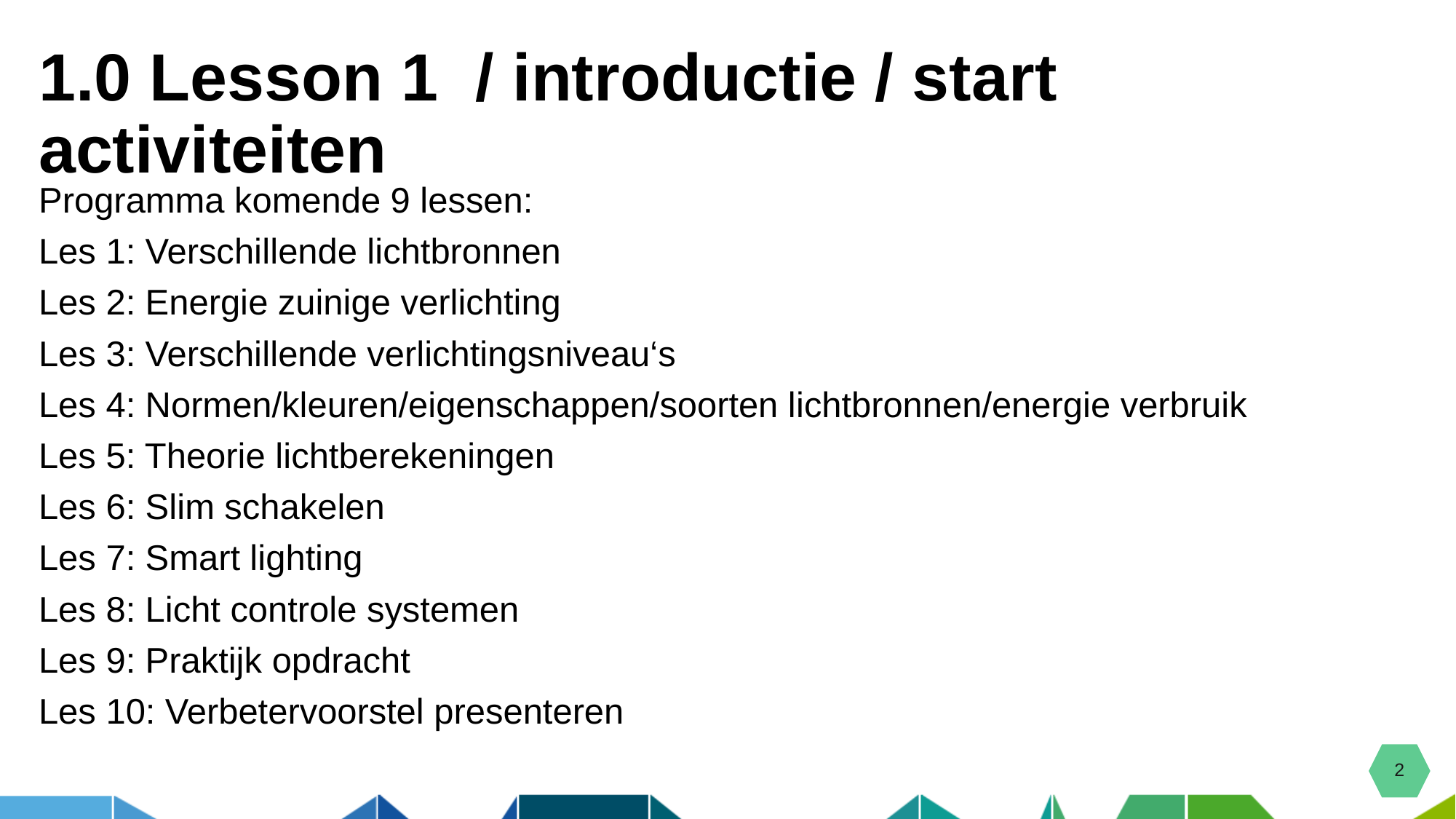

# 1.0 Lesson 1  / introductie / start activiteiten
Programma komende 9 lessen:
Les 1: Verschillende lichtbronnen
Les 2: Energie zuinige verlichting
Les 3: Verschillende verlichtingsniveau‘s
Les 4: Normen/kleuren/eigenschappen/soorten lichtbronnen/energie verbruik
Les 5: Theorie lichtberekeningen
Les 6: Slim schakelen
Les 7: Smart lighting
Les 8: Licht controle systemen
Les 9: Praktijk opdracht
Les 10: Verbetervoorstel presenteren

2